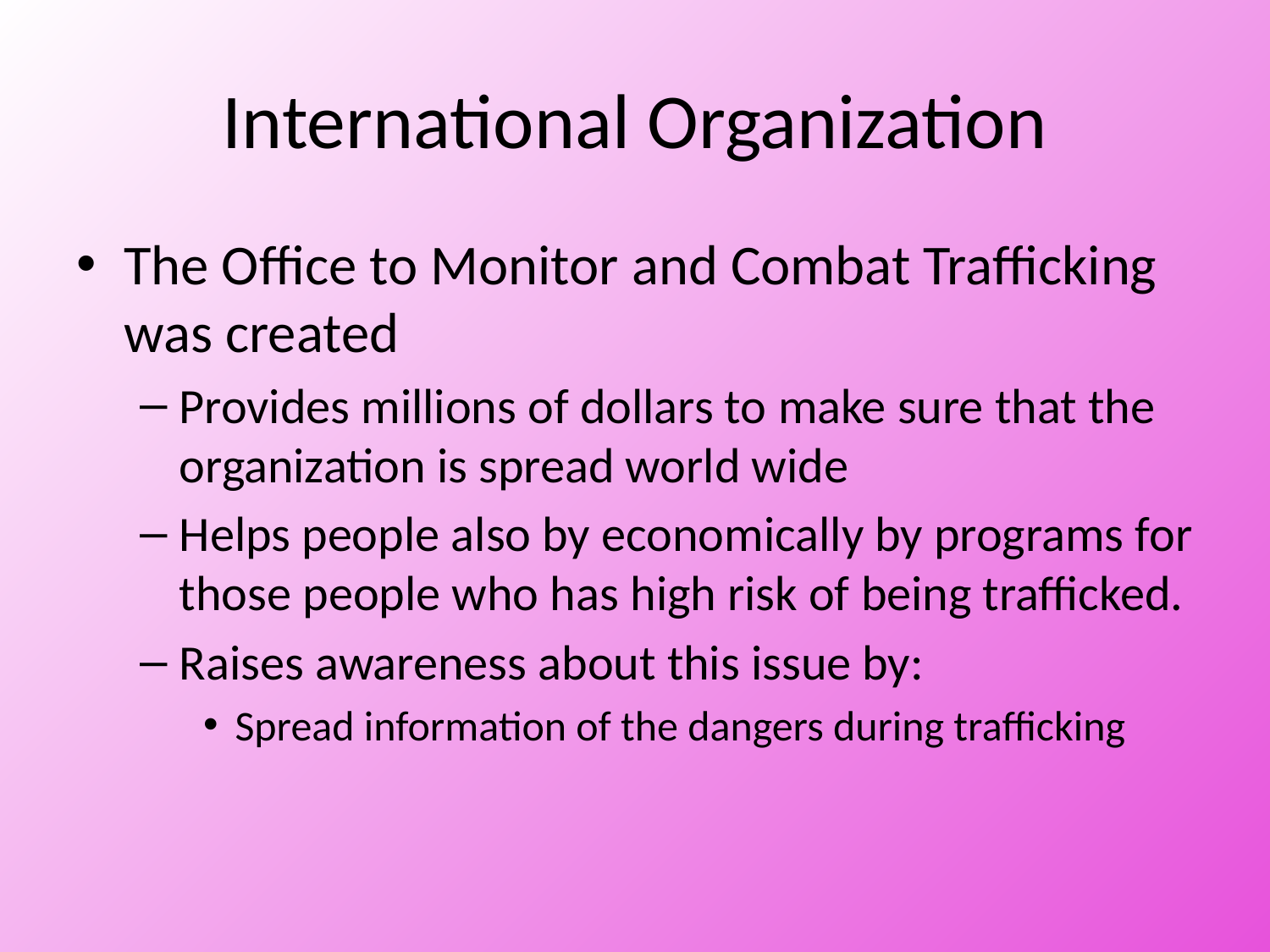

# International Organization
The Office to Monitor and Combat Trafficking was created
Provides millions of dollars to make sure that the organization is spread world wide
Helps people also by economically by programs for those people who has high risk of being trafficked.
Raises awareness about this issue by:
Spread information of the dangers during trafficking